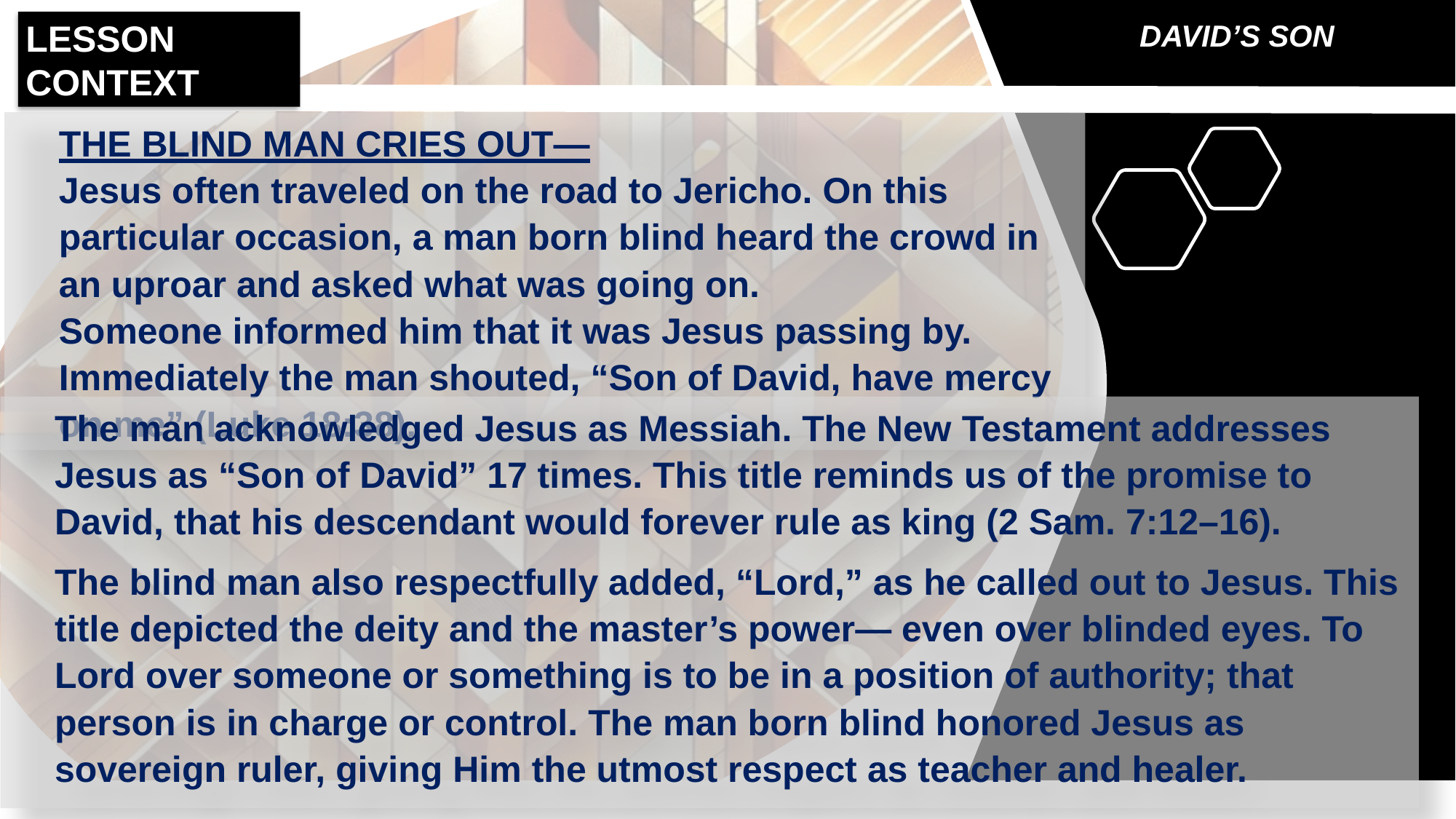

David’s Son
LESSON CONTEXT

The Blind Man Cries Out—
Jesus often traveled on the road to Jericho. On this particular occasion, a man born blind heard the crowd in an uproar and asked what was going on. Someone informed him that it was Jesus passing by. Immediately the man shouted, “Son of David, have mercy on me” (Luke 18:38).

The man acknowledged Jesus as Messiah. The New Testament addresses Jesus as “Son of David” 17 times. This title reminds us of the promise to David, that his descendant would forever rule as king (2 Sam. 7:12–16).

The blind man also respectfully added, “Lord,” as he called out to Jesus. This title depicted the deity and the master’s power— even over blinded eyes. To Lord over someone or something is to be in a position of authority; that person is in charge or control. The man born blind honored Jesus as sovereign ruler, giving Him the utmost respect as teacher and healer.